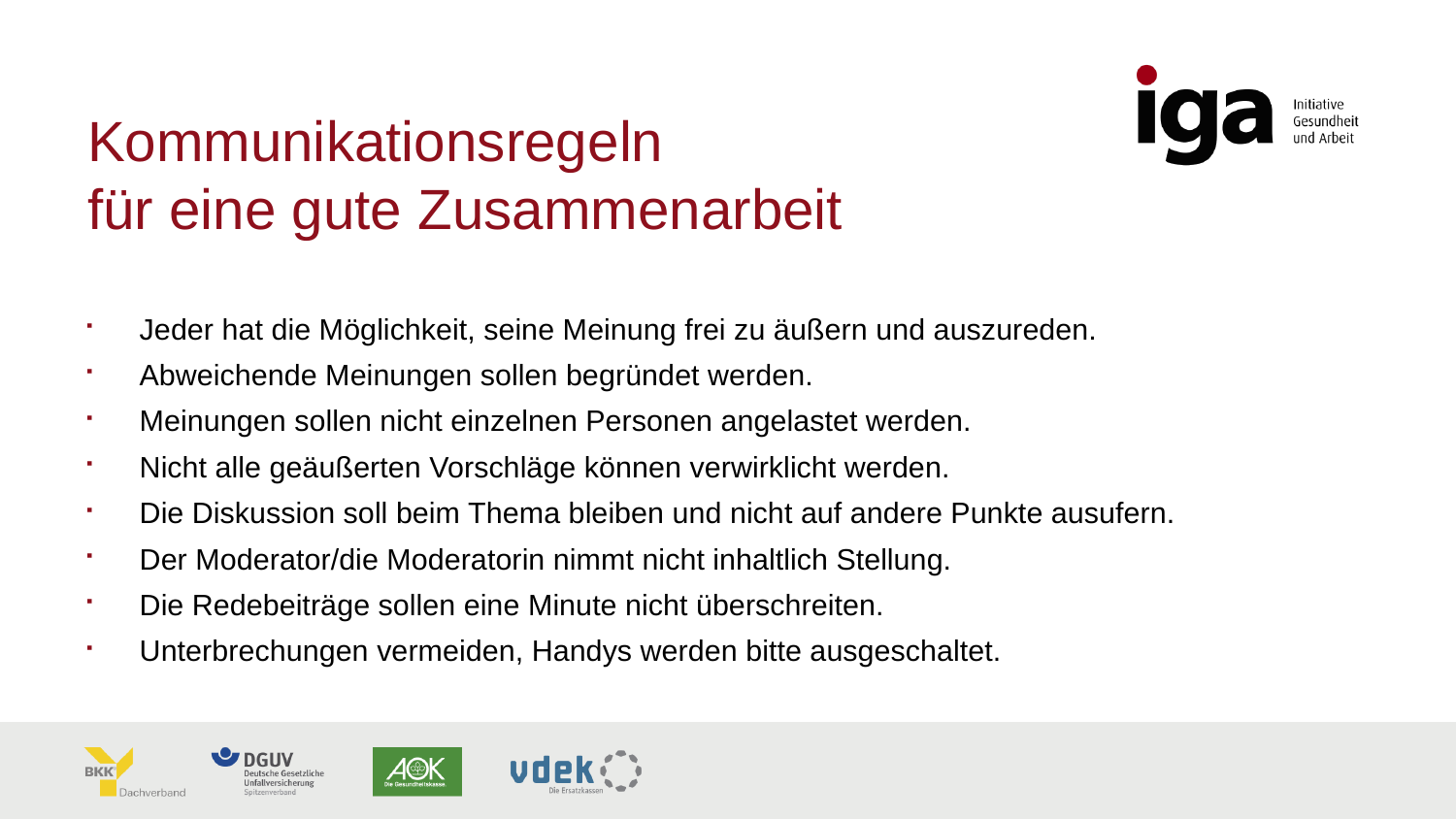

# Kommunikationsregeln für eine gute Zusammenarbeit
Jeder hat die Möglichkeit, seine Meinung frei zu äußern und auszureden.
Abweichende Meinungen sollen begründet werden.
Meinungen sollen nicht einzelnen Personen angelastet werden.
Nicht alle geäußerten Vorschläge können verwirklicht werden.
Die Diskussion soll beim Thema bleiben und nicht auf andere Punkte ausufern.
Der Moderator/die Moderatorin nimmt nicht inhaltlich Stellung.
Die Redebeiträge sollen eine Minute nicht überschreiten.
Unterbrechungen vermeiden, Handys werden bitte ausgeschaltet.